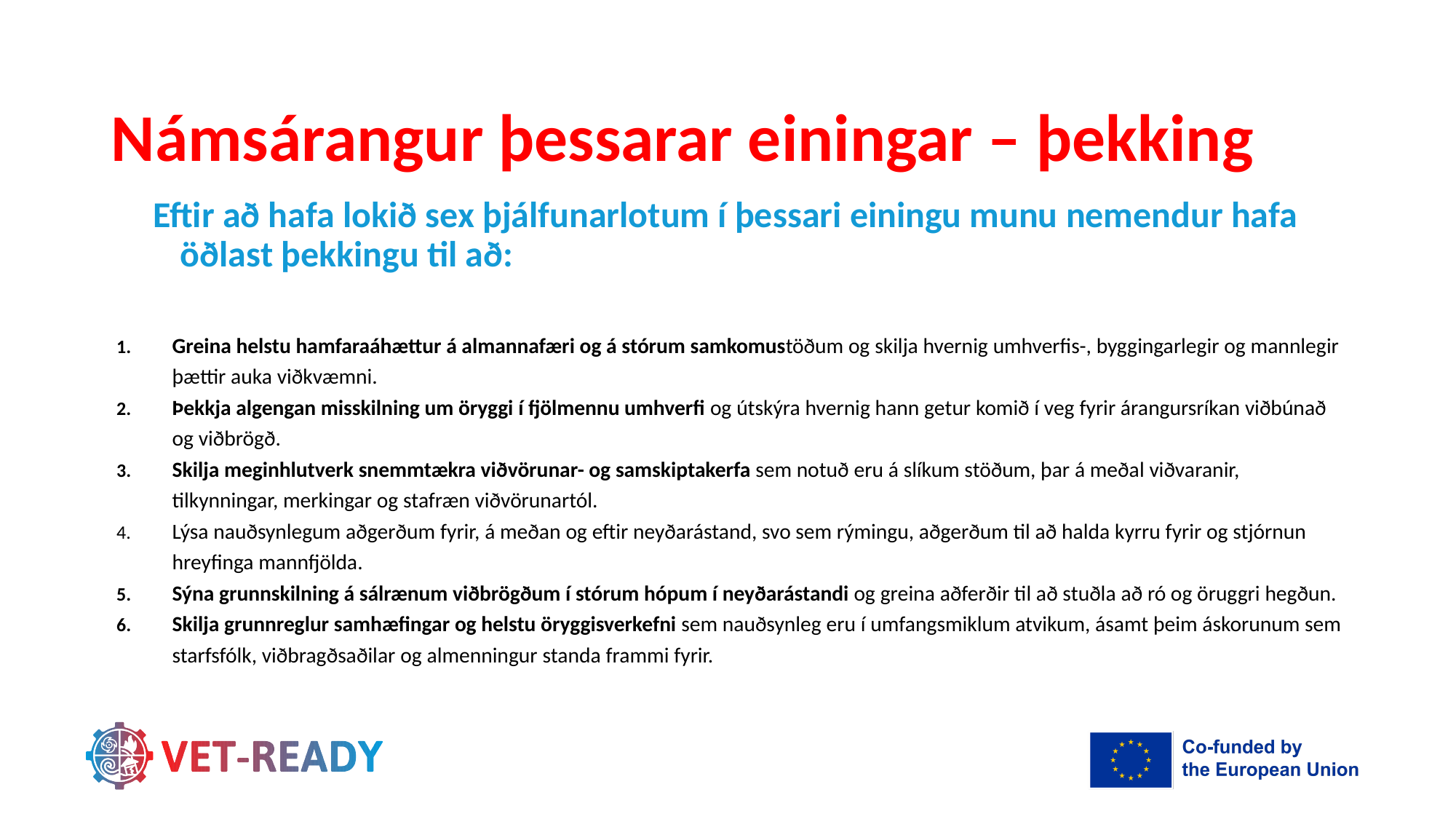

# Námsárangur þessarar einingar – þekking
Eftir að hafa lokið sex þjálfunarlotum í þessari einingu munu nemendur hafa öðlast þekkingu til að:
Greina helstu hamfaraáhættur á almannafæri og á stórum samkomustöðum og skilja hvernig umhverfis-, byggingarlegir og mannlegir þættir auka viðkvæmni.
Þekkja algengan misskilning um öryggi í fjölmennu umhverfi og útskýra hvernig hann getur komið í veg fyrir árangursríkan viðbúnað og viðbrögð.
Skilja meginhlutverk snemmtækra viðvörunar- og samskiptakerfa sem notuð eru á slíkum stöðum, þar á meðal viðvaranir, tilkynningar, merkingar og stafræn viðvörunartól.
Lýsa nauðsynlegum aðgerðum fyrir, á meðan og eftir neyðarástand, svo sem rýmingu, aðgerðum til að halda kyrru fyrir og stjórnun hreyfinga mannfjölda.
Sýna grunnskilning á sálrænum viðbrögðum í stórum hópum í neyðarástandi og greina aðferðir til að stuðla að ró og öruggri hegðun.
Skilja grunnreglur samhæfingar og helstu öryggisverkefni sem nauðsynleg eru í umfangsmiklum atvikum, ásamt þeim áskorunum sem starfsfólk, viðbragðsaðilar og almenningur standa frammi fyrir.